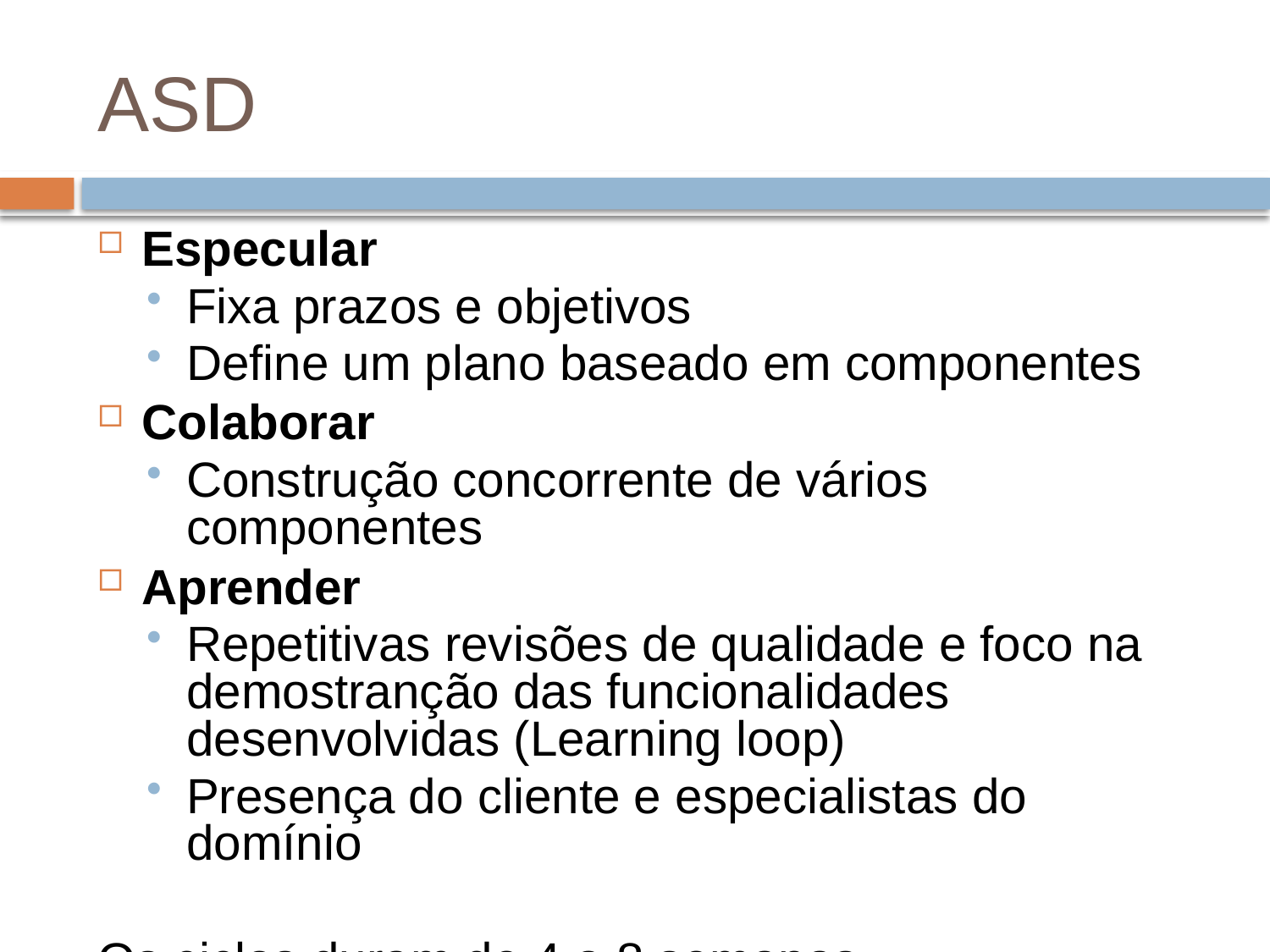

# ASD
Especular
Fixa prazos e objetivos
Define um plano baseado em componentes
Colaborar
Construção concorrente de vários componentes
Aprender
Repetitivas revisões de qualidade e foco na demostranção das funcionalidades desenvolvidas (Learning loop)
Presença do cliente e especialistas do domínio

Os ciclos duram de 4 a 8 semanas